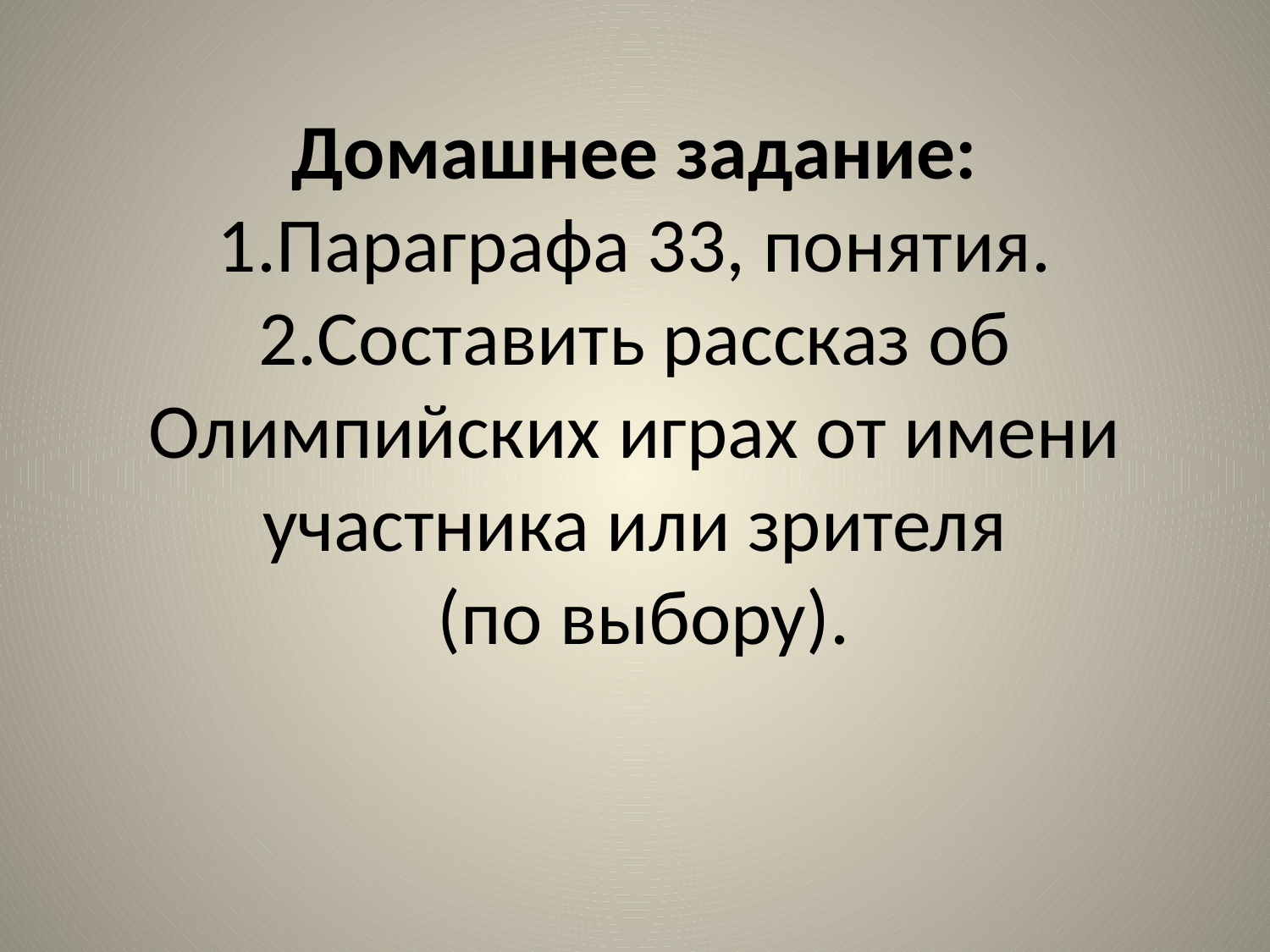

# Домашнее задание: 1.Параграфа 33, понятия. 2.Составить рассказ об Олимпийских играх от имени участника или зрителя (по выбору).